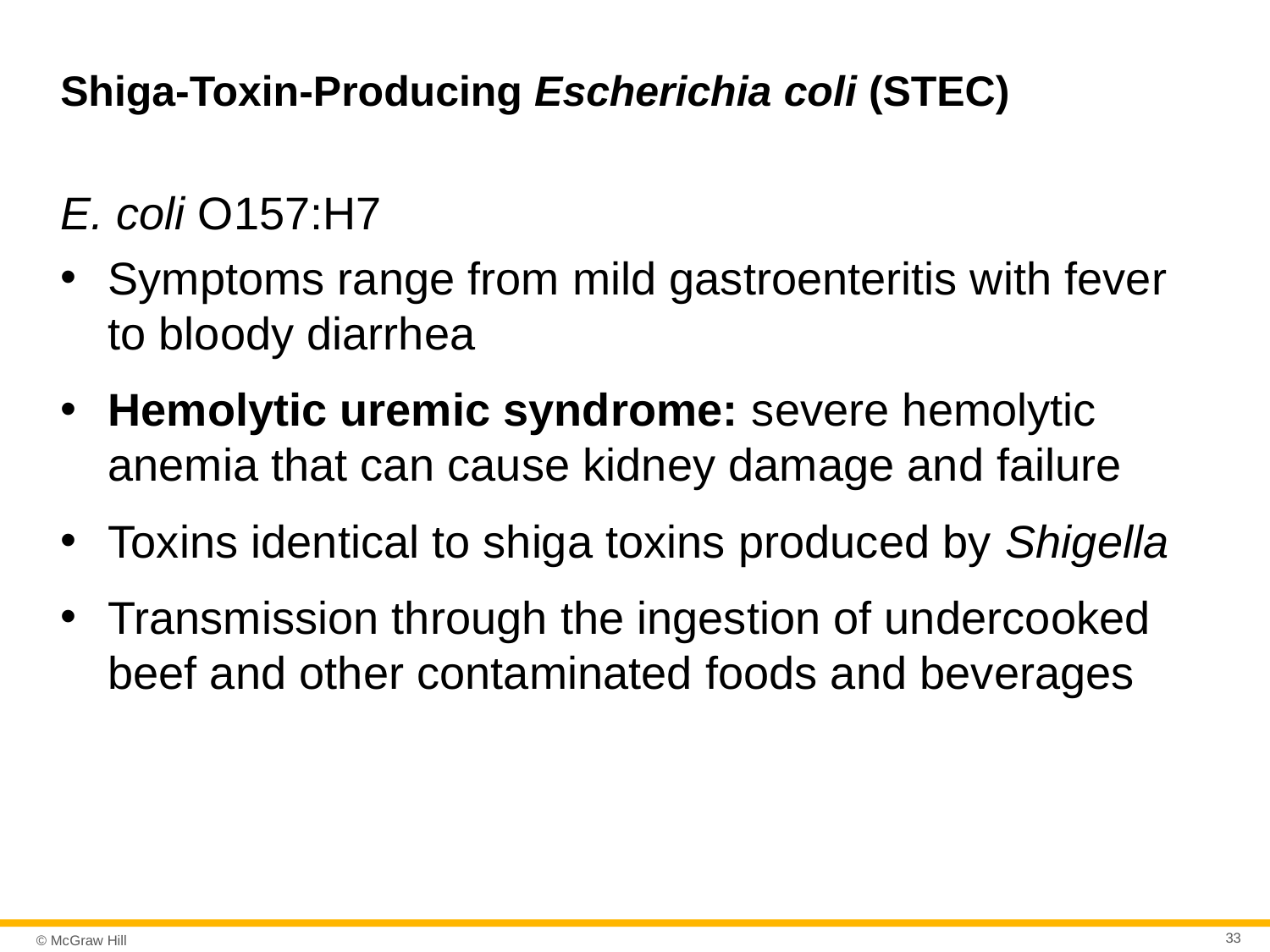

# Shiga-Toxin-Producing Escherichia coli (STEC)
E. coli O157:H7
Symptoms range from mild gastroenteritis with fever to bloody diarrhea
Hemolytic uremic syndrome: severe hemolytic anemia that can cause kidney damage and failure
Toxins identical to shiga toxins produced by Shigella
Transmission through the ingestion of undercooked beef and other contaminated foods and beverages